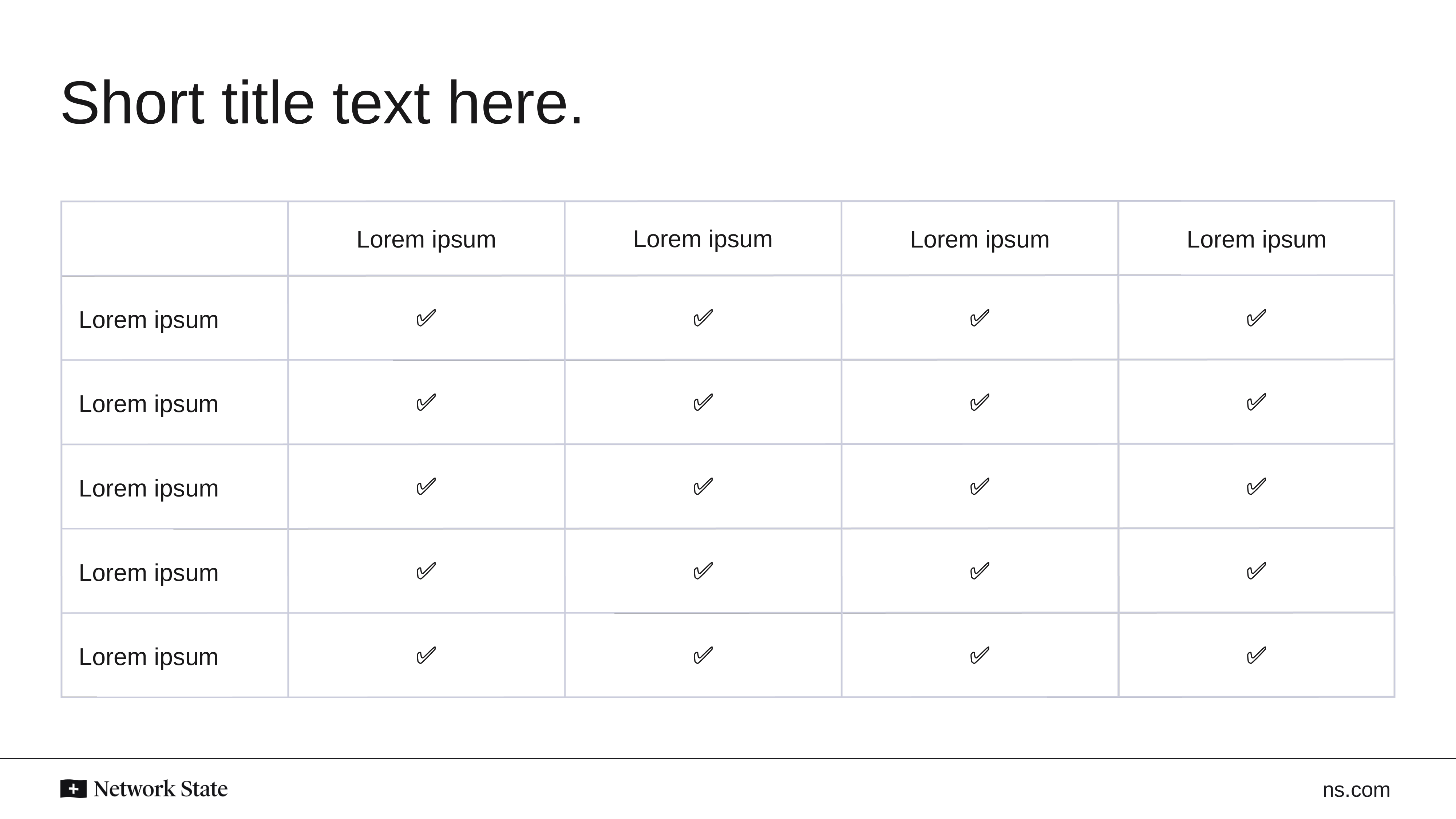

Short title text here.
Lorem ipsum
Lorem ipsum
Lorem ipsum
✅
✅
✅
✅
Lorem ipsum
✅
✅
✅
✅
Lorem ipsum
✅
✅
✅
Lorem ipsum
✅
✅
✅
✅
Lorem ipsum
✅
✅
✅
✅
Lorem ipsum